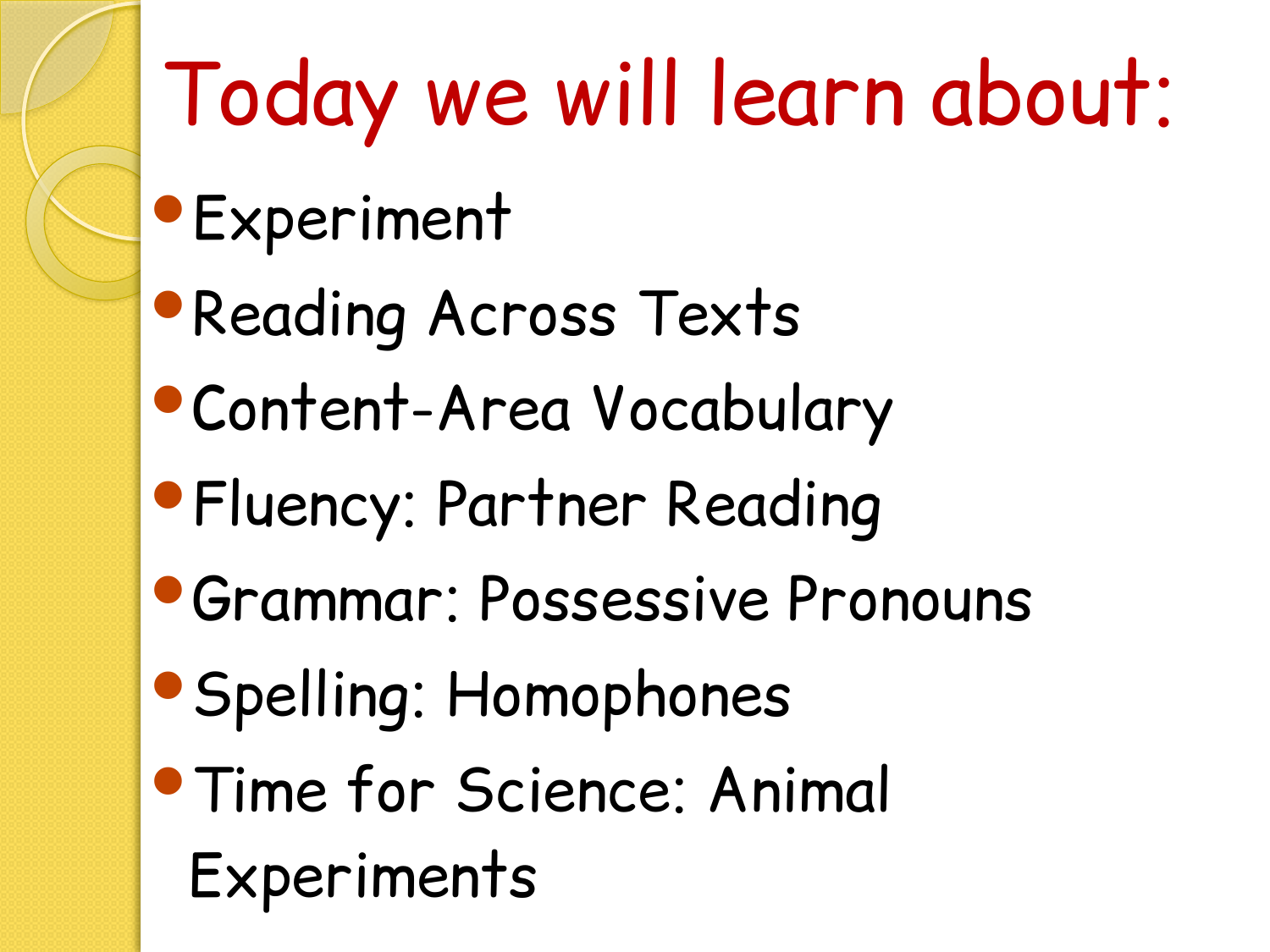

# Today we will learn about:
Experiment
Reading Across Texts
Content-Area Vocabulary
Fluency: Partner Reading
Grammar: Possessive Pronouns
Spelling: Homophones
Time for Science: Animal Experiments